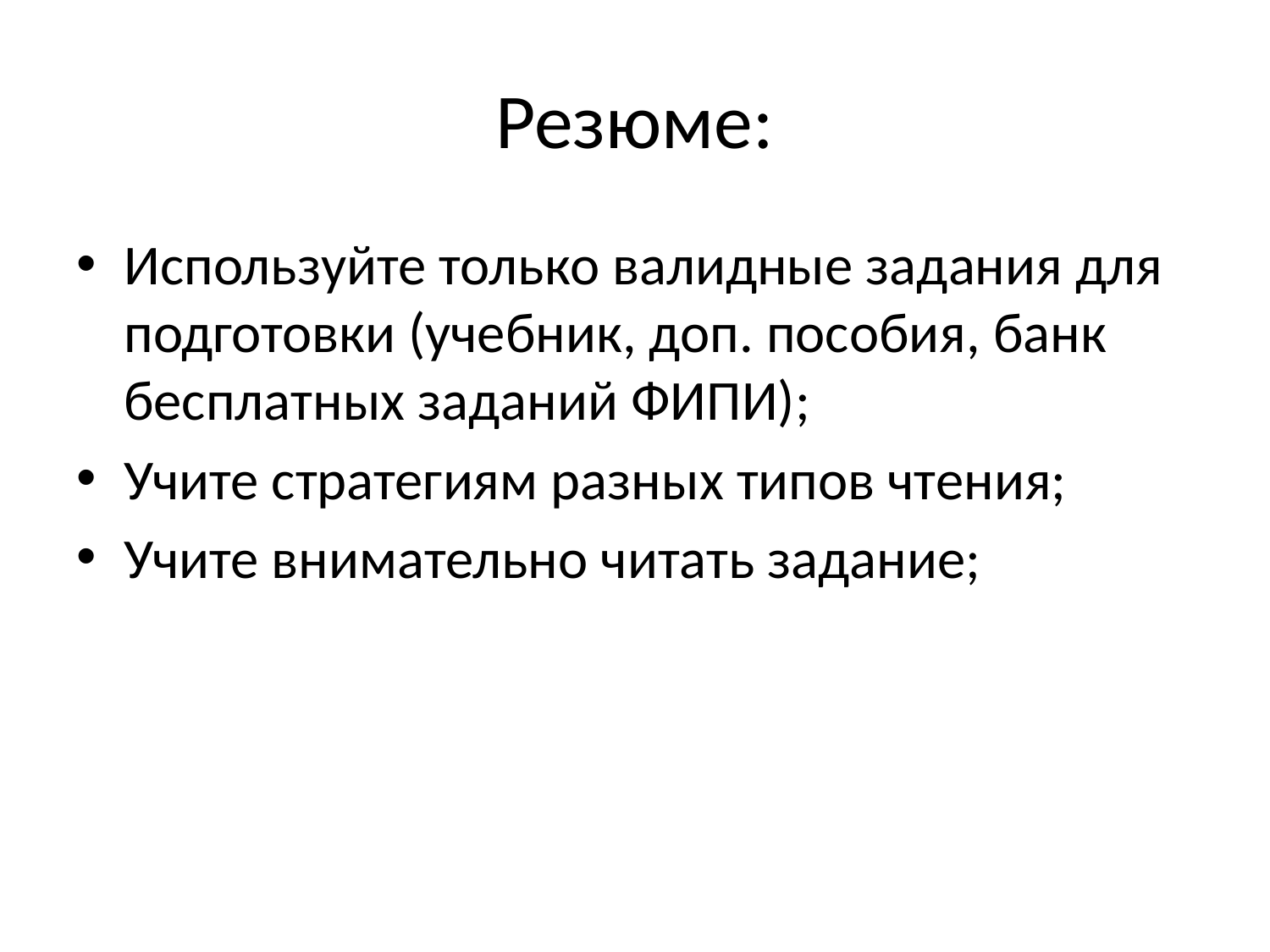

# Резюме:
Используйте только валидные задания для подготовки (учебник, доп. пособия, банк бесплатных заданий ФИПИ);
Учите стратегиям разных типов чтения;
Учите внимательно читать задание;